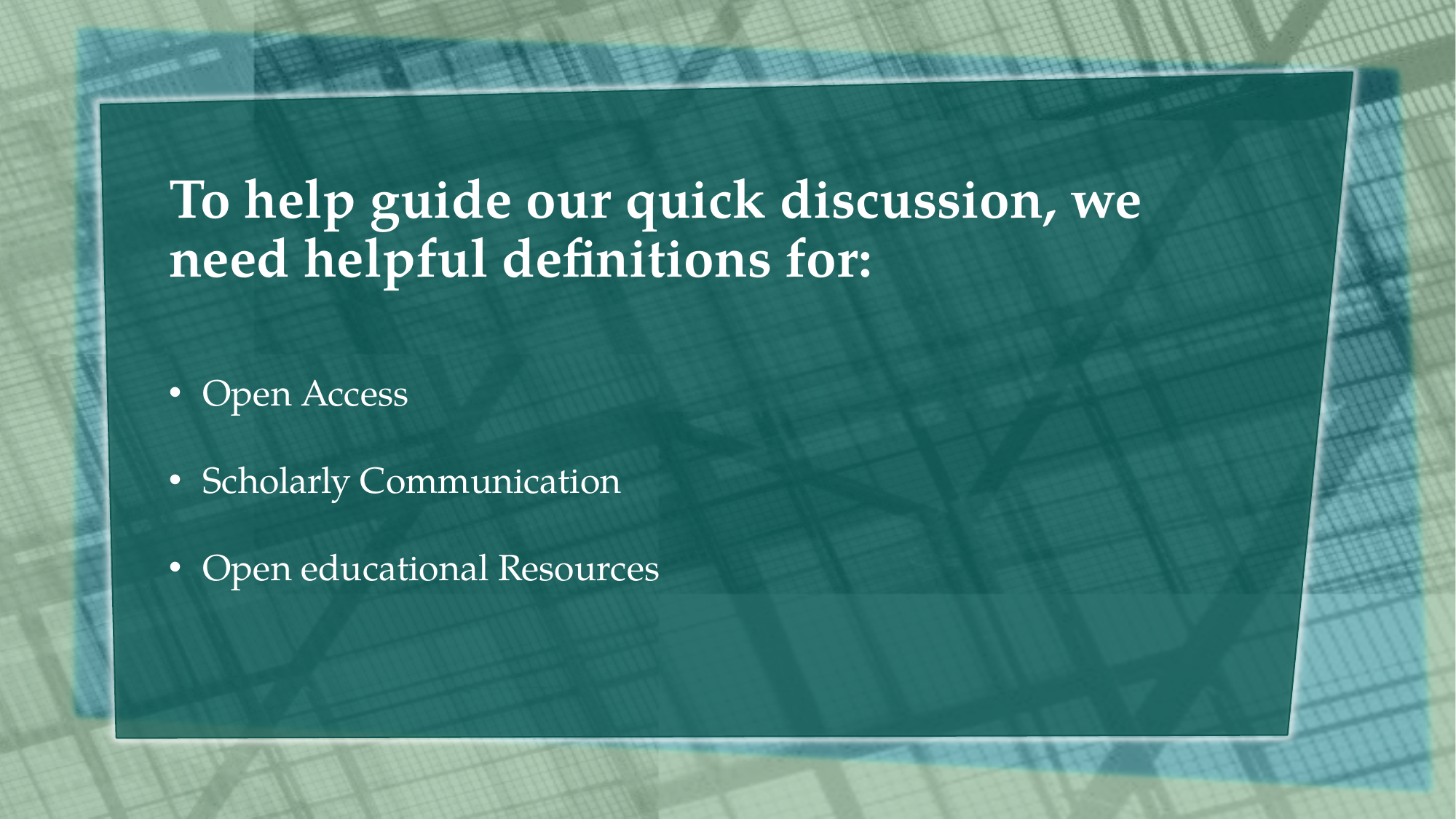

# To help guide our quick discussion, we need helpful definitions for:
Open Access

Scholarly Communication

Open educational Resources